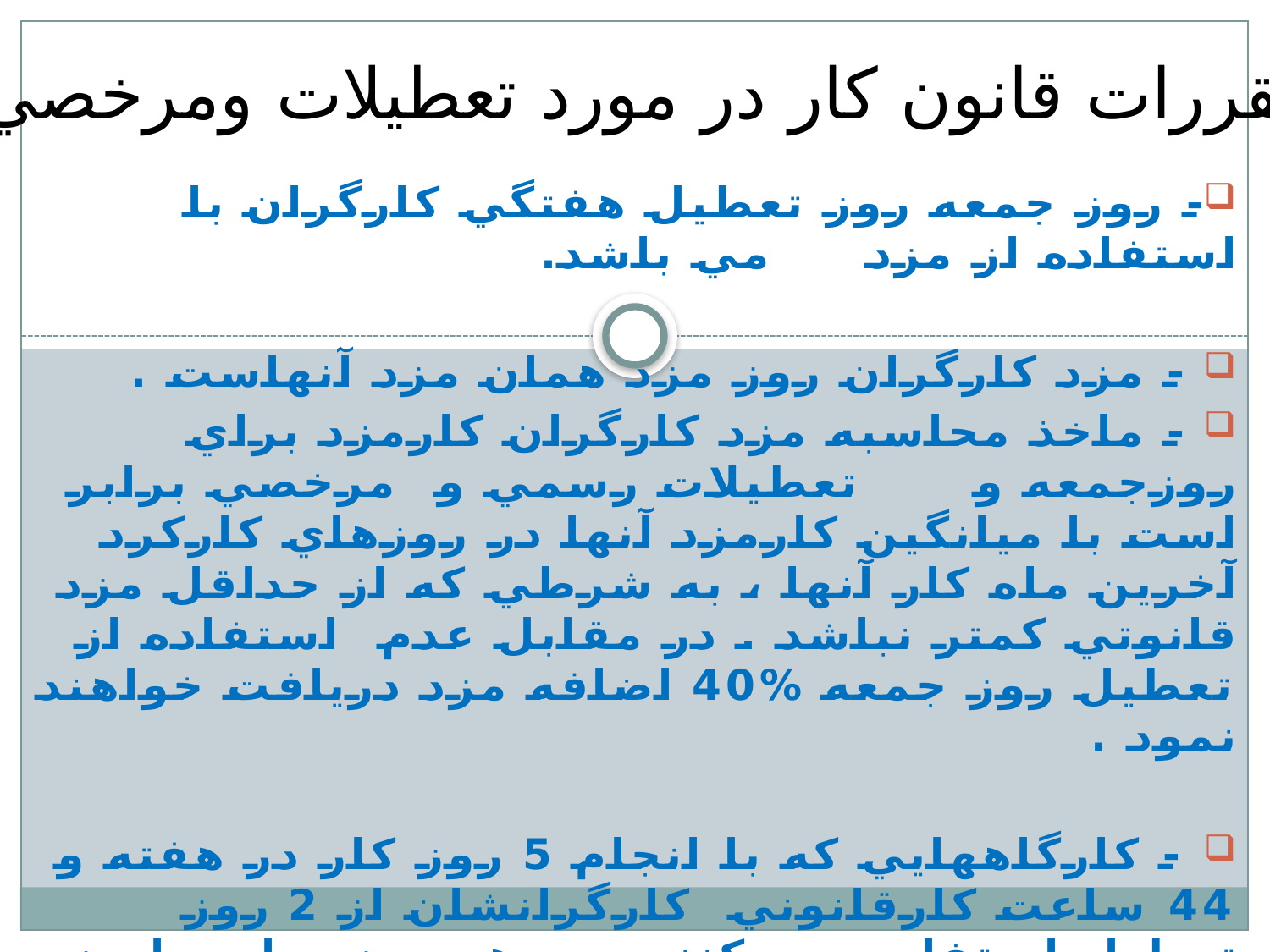

مقررات قانون كار در مورد تعطيلات ومرخصي
- روز جمعه روز تعطيل هفتگي كارگران با استفاده از مزد     مي باشد.

 - مزد كارگران روز مزد همان مزد آنهاست .
 - ماخذ محاسبه مزد كارگران كارمزد براي روزجمعه و      تعطيلات رسمي و  مرخصي برابر است با ميانگين كارمزد آنها در روزهاي كاركرد آخرين ماه كار آنها ، به شرطي كه از حداقل مزد قانوتي كمتر نباشد . در مقابل عدم  استفاده از تعطيل روز جمعه %40 اضافه مزد دريافت خواهند نمود .

 - كارگاههايي كه با انجام 5 روز كار در هفته و 44 ساعت كارقانوني  کارگرانشان از 2 روز تعطيل استفاده مي كنند مرد هر روز برابر با مزد  روزانه خواهد بود .